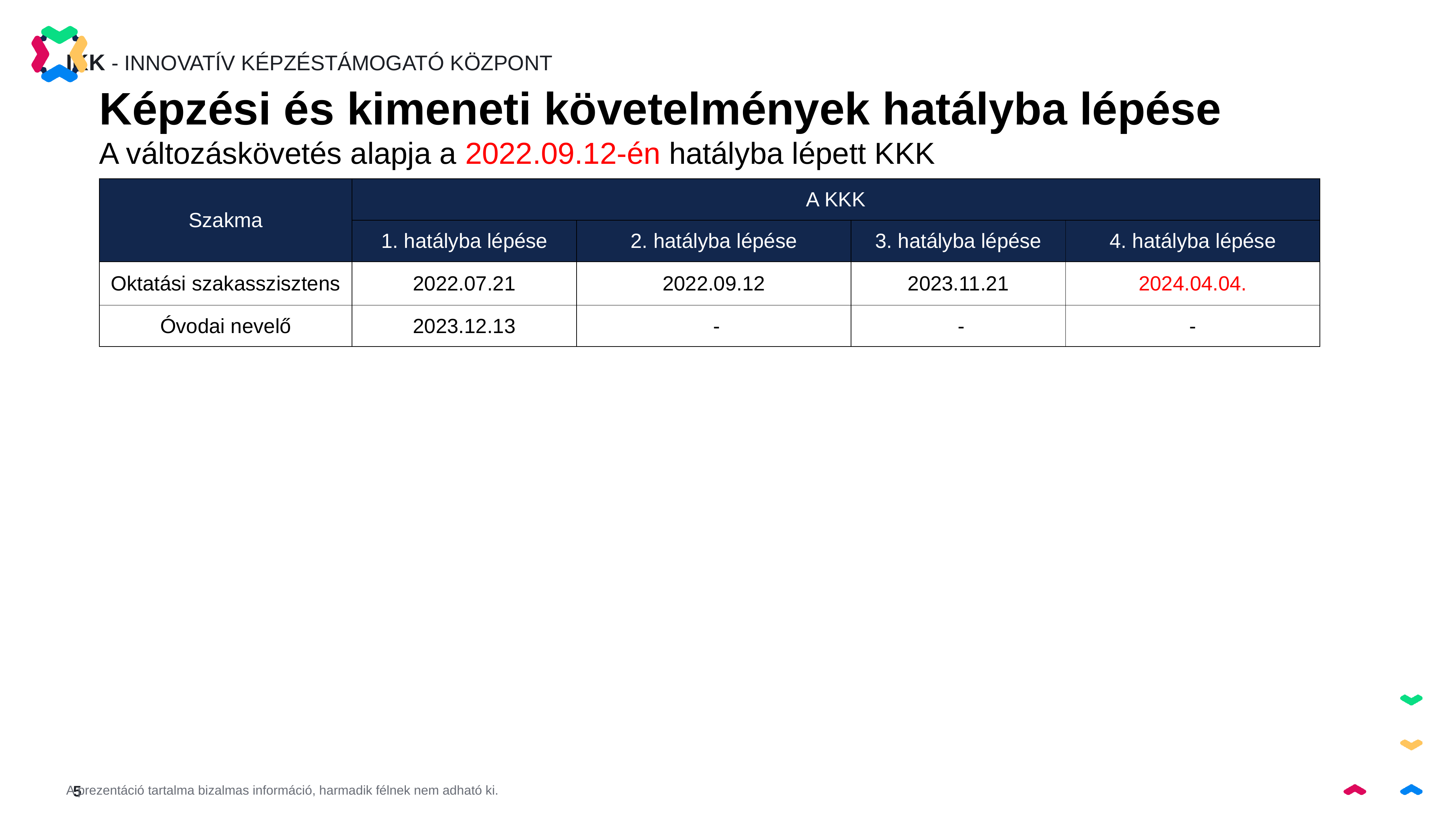

Képzési és kimeneti követelmények hatályba lépése
A változáskövetés alapja a 2022.09.12-én hatályba lépett KKK
| Szakma | A KKK |  |  |  |
| --- | --- | --- | --- | --- |
|  | 1. hatályba lépése | 2. hatályba lépése | 3. hatályba lépése | 4. hatályba lépése |
| Oktatási szakasszisztens | 2022.07.21 | 2022.09.12 | 2023.11.21 | 2024.04.04. |
| Óvodai nevelő | 2023.12.13 | - | - | - |